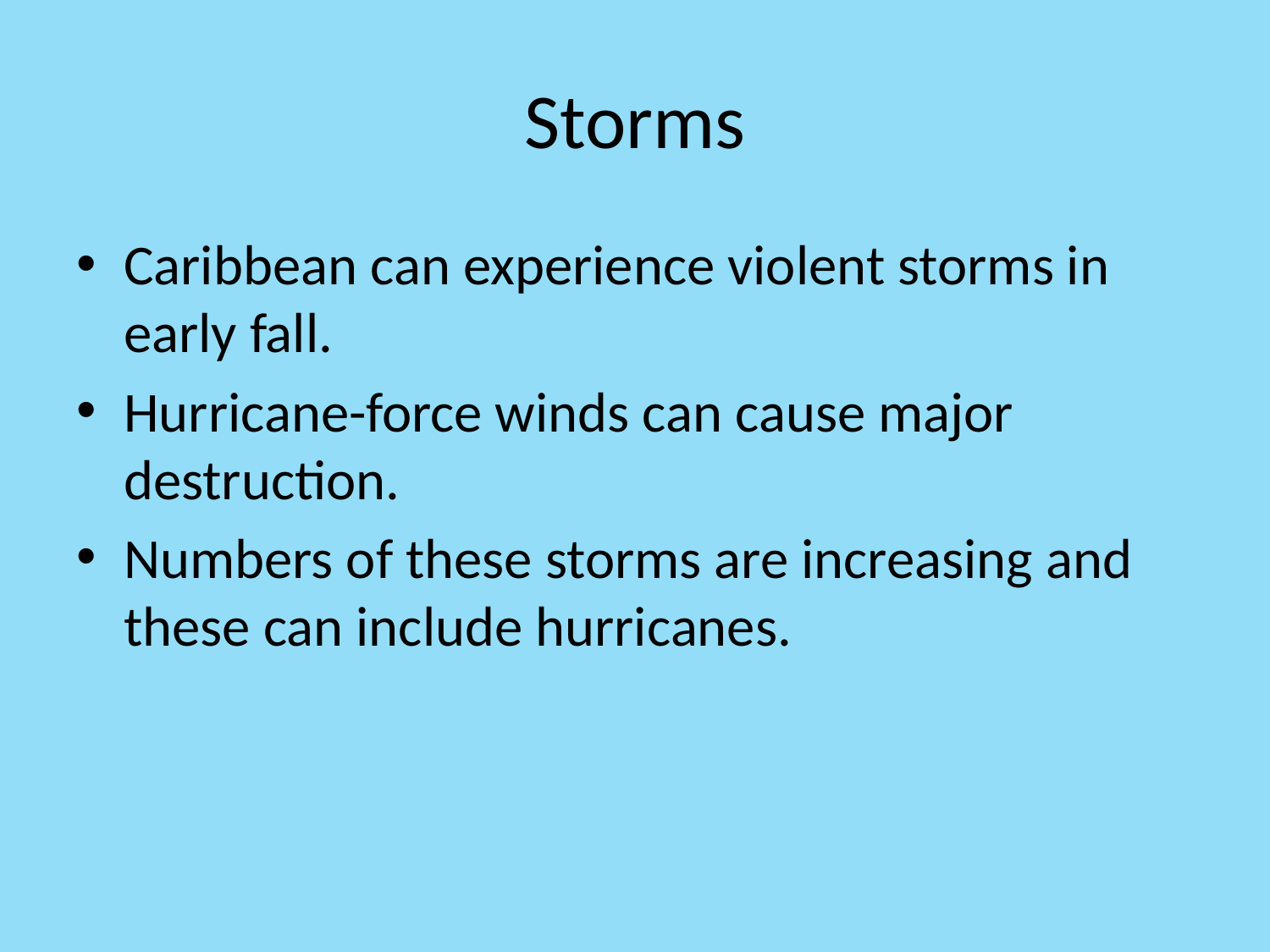

# Storms
Caribbean can experience violent storms in early fall.
Hurricane-force winds can cause major destruction.
Numbers of these storms are increasing and these can include hurricanes.